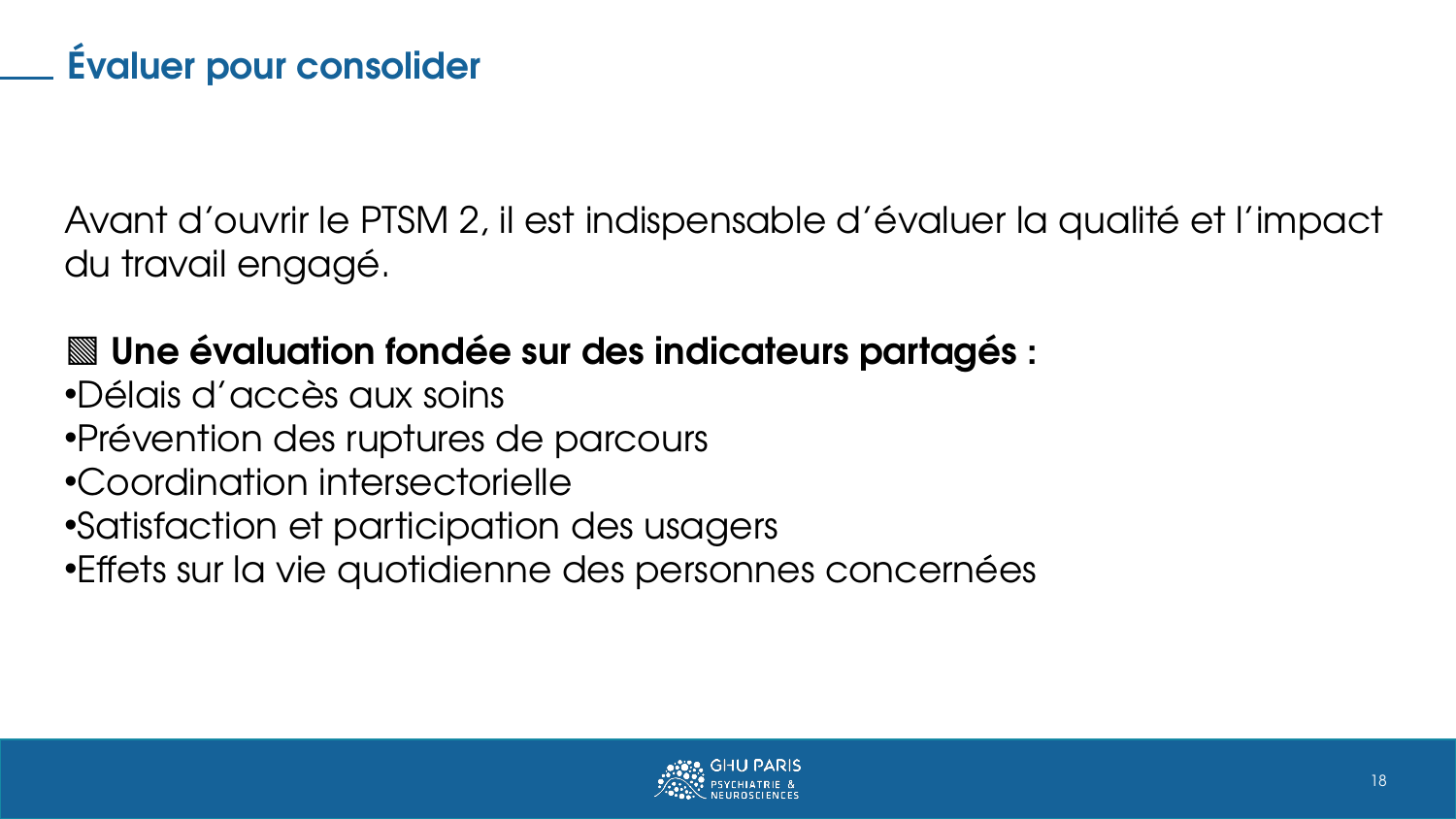

# Évaluer pour consolider
Avant d’ouvrir le PTSM 2, il est indispensable d’évaluer la qualité et l’impact du travail engagé.

🟩 Une évaluation fondée sur des indicateurs partagés :
Délais d’accès aux soins
Prévention des ruptures de parcours
Coordination intersectorielle
Satisfaction et participation des usagers
Effets sur la vie quotidienne des personnes concernées
18